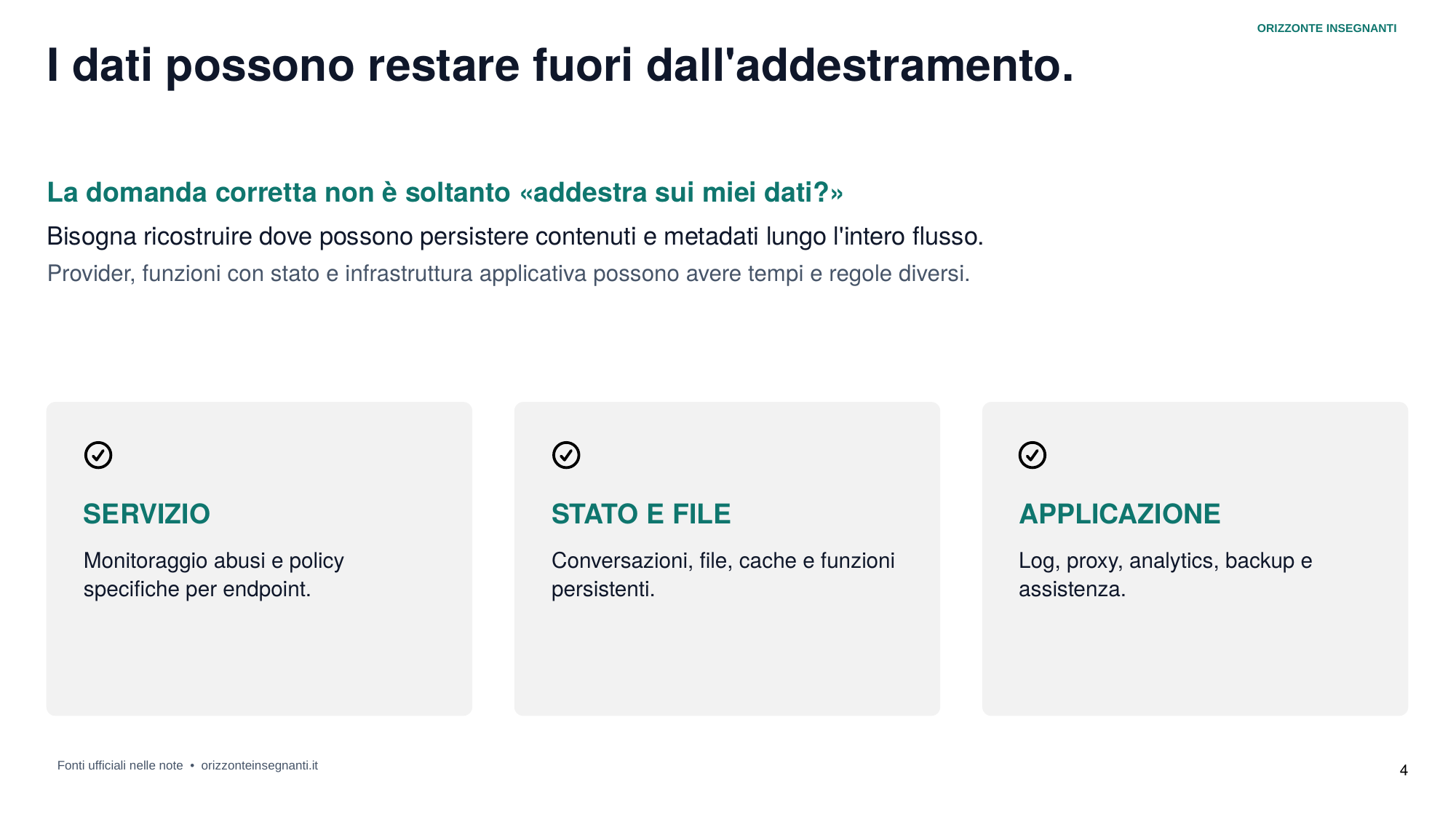

ORIZZONTE INSEGNANTI
I dati possono restare fuori dall'addestramento.
La domanda corretta non è soltanto «addestra sui miei dati?»
Bisogna ricostruire dove possono persistere contenuti e metadati lungo l'intero flusso.
Provider, funzioni con stato e infrastruttura applicativa possono avere tempi e regole diversi.

SERVIZIO
Monitoraggio abusi e policy specifiche per endpoint.
STATO E FILE
Conversazioni, file, cache e funzioni persistenti.
APPLICAZIONE
Log, proxy, analytics, backup e assistenza.
4
Fonti ufficiali nelle note  •  orizzonteinsegnanti.it